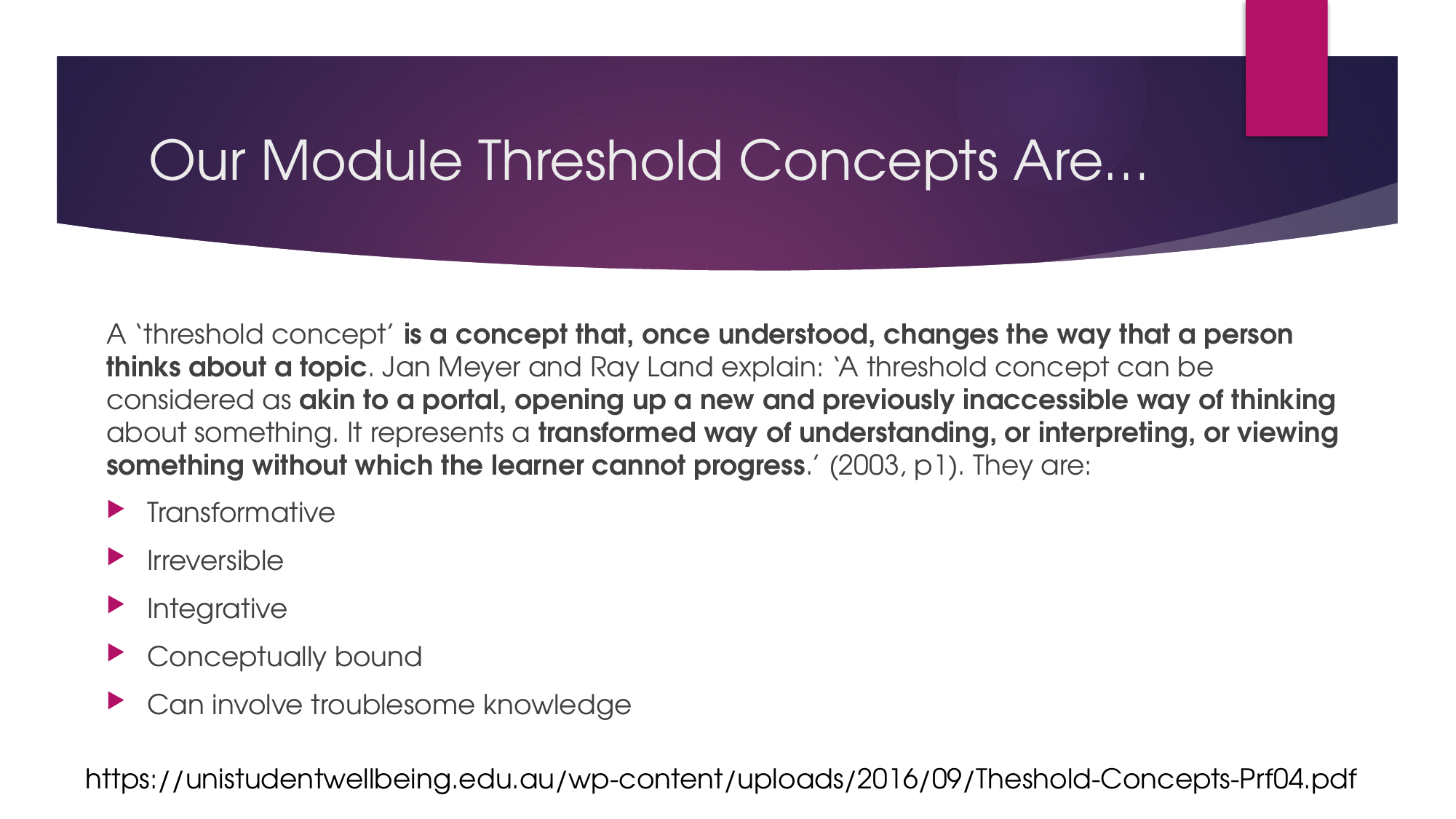

# Our Module Threshold Concepts Are…
A ‘threshold concept’ is a concept that, once understood, changes the way that a person thinks about a topic. Jan Meyer and Ray Land explain: ‘A threshold concept can be considered as akin to a portal, opening up a new and previously inaccessible way of thinking about something. It represents a transformed way of understanding, or interpreting, or viewing something without which the learner cannot progress.’ (2003, p1). They are:
Transformative
Irreversible
Integrative
Conceptually bound
Can involve troublesome knowledge

https://unistudentwellbeing.edu.au/wp-content/uploads/2016/09/Theshold-Concepts-Prf04.pdf